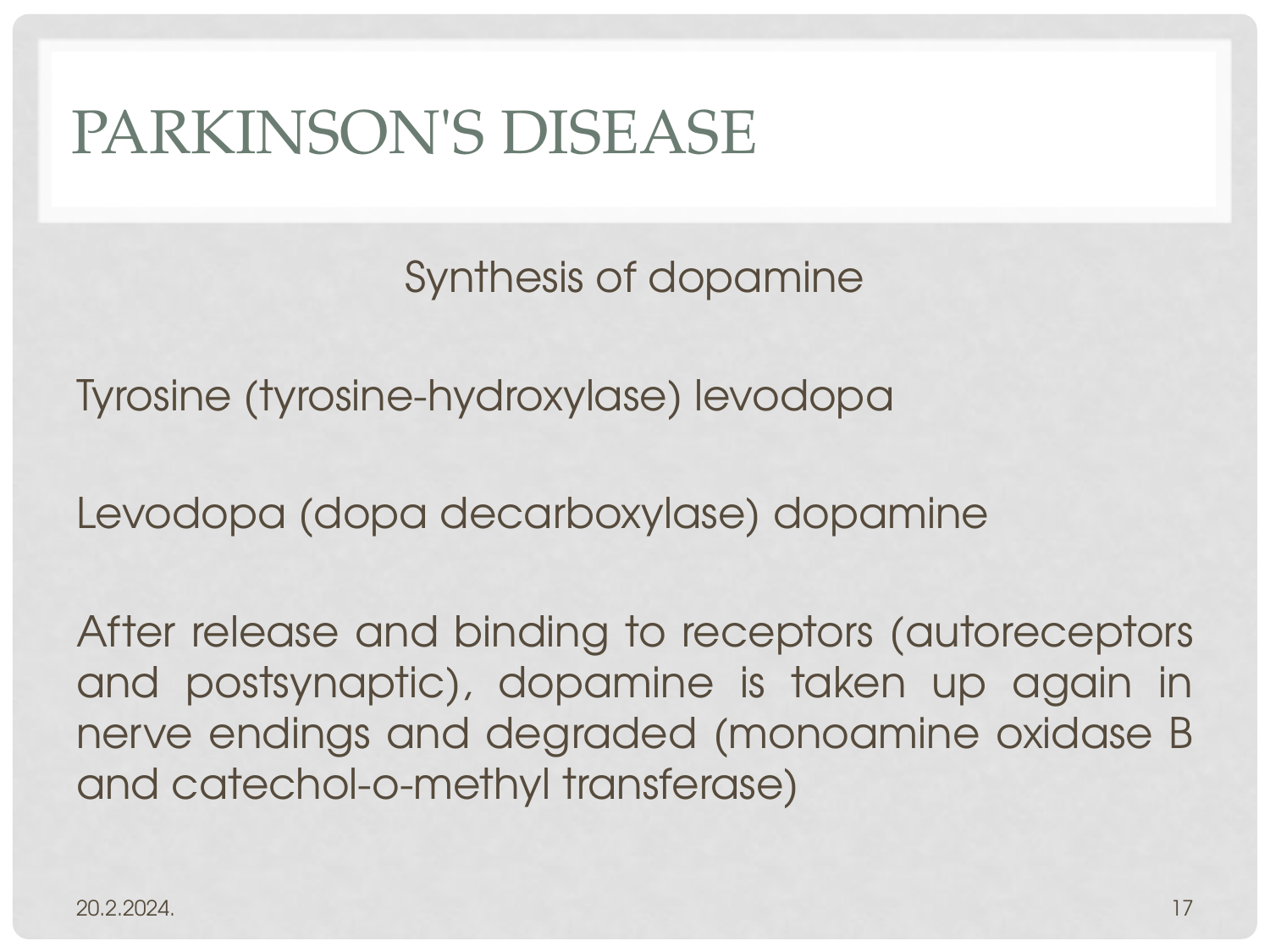

# PARKINSON'S DISEASE
Synthesis of dopamine

Tyrosine (tyrosine-hydroxylase) levodopa

Levodopa (dopa decarboxylase) dopamine

After release and binding to receptors (autoreceptors and postsynaptic), dopamine is taken up again in nerve endings and degraded (monoamine oxidase B and catechol-o-methyl transferase)
20.2.2024.
17